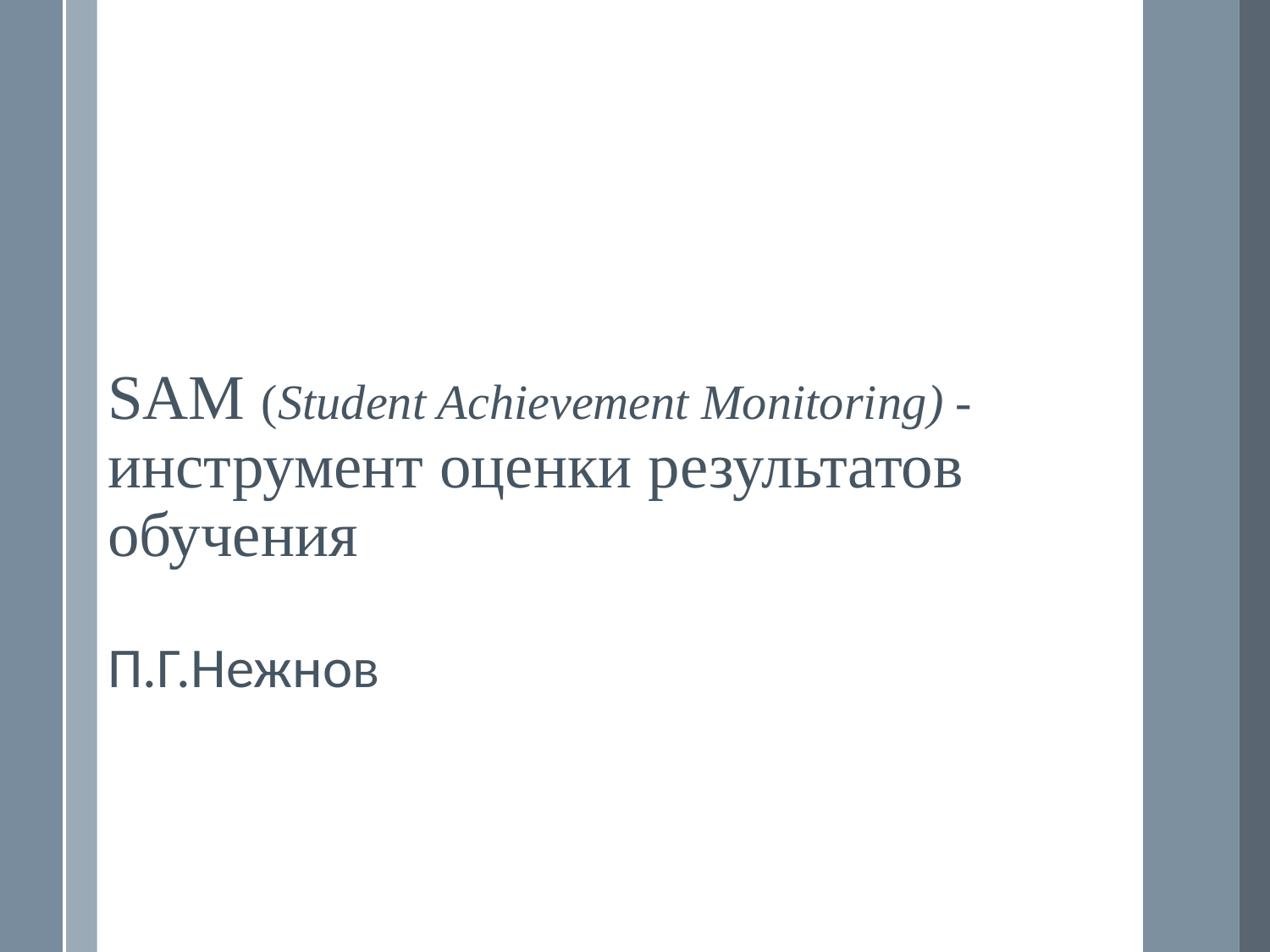

SAM (Student Achievement Monitoring) -
инструмент оценки результатов обучения
П.Г.Нежнов